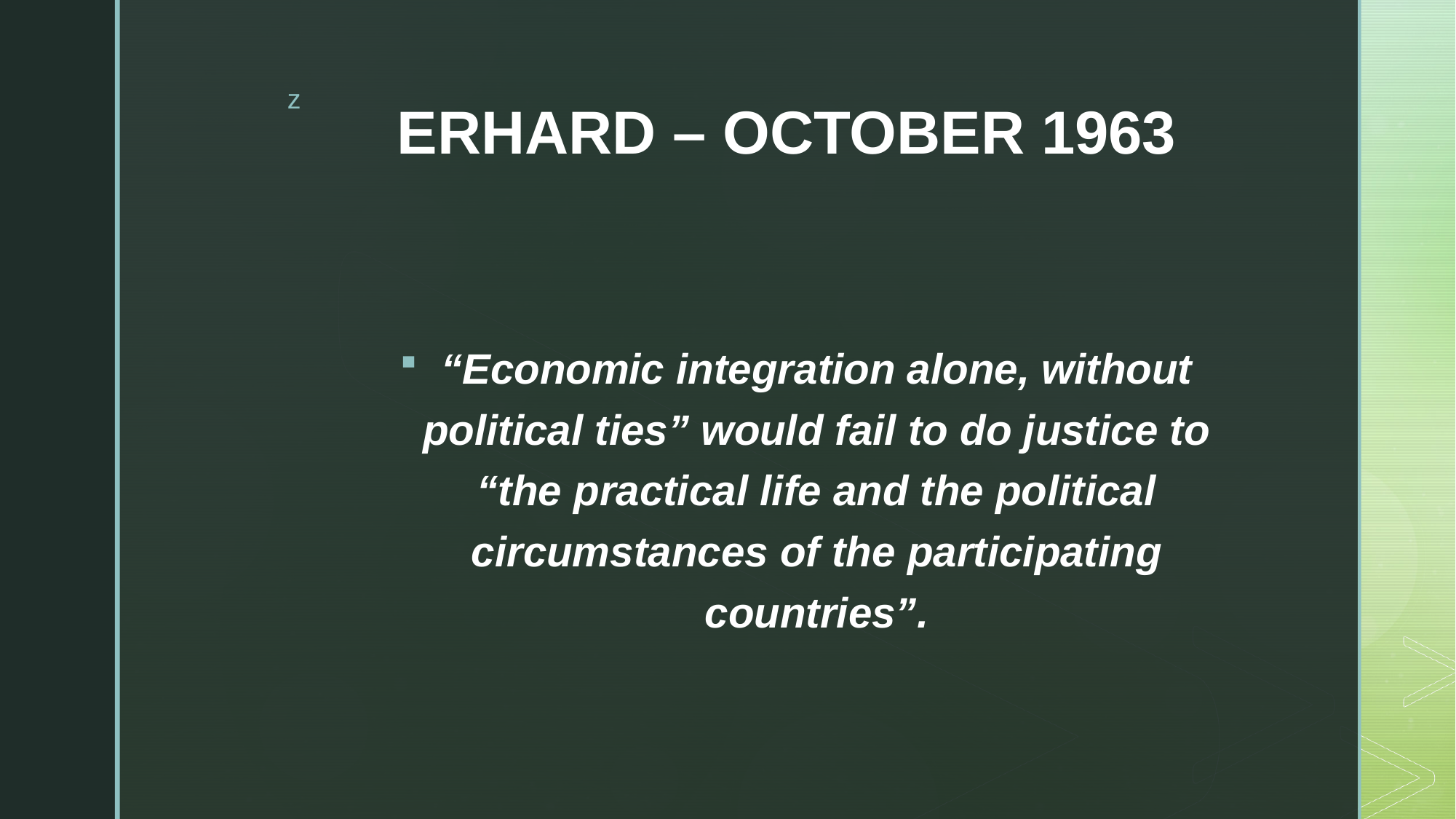

# ERHARD – OCTOBER 1963
“Economic integration alone, without political ties” would fail to do justice to “the practical life and the political circumstances of the participating countries”.